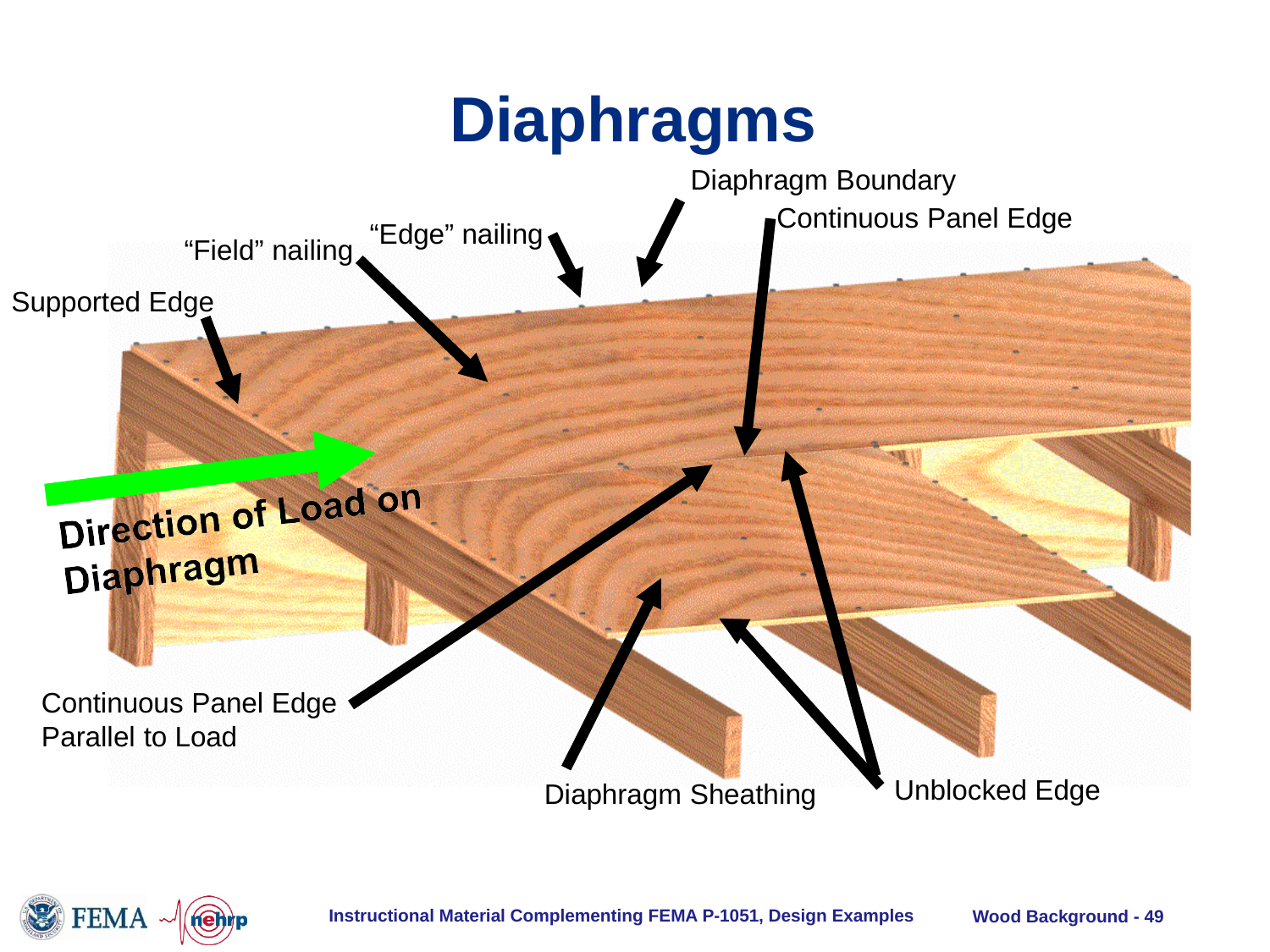

# Diaphragms
Diaphragm Boundary
“Edge” nailing

Continuous Panel Edge
“Field” nailing Supported Edge

Continuous Panel Edge Parallel to Load
Unblocked Edge
Diaphragm Sheathing